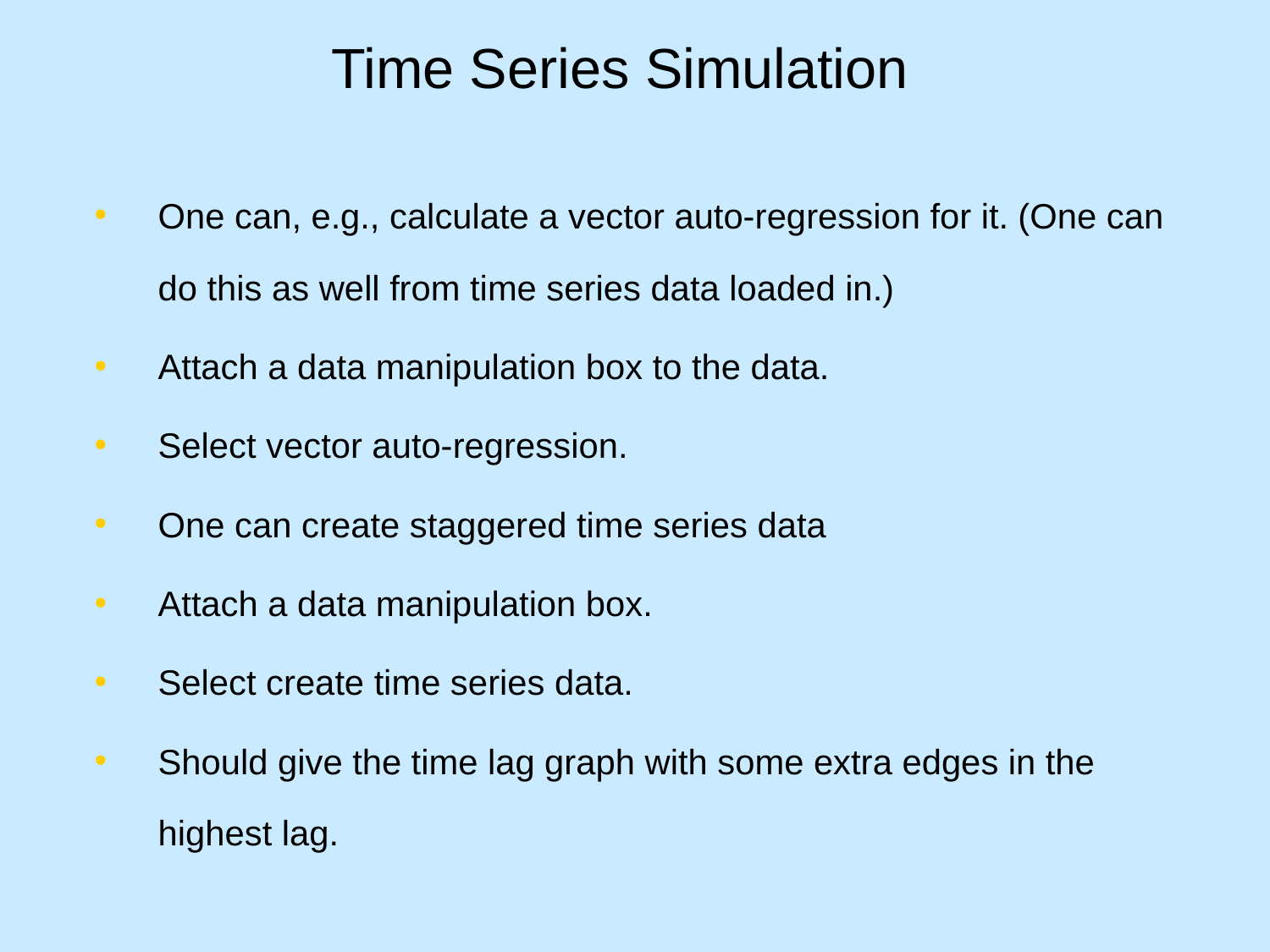

# Time Series Simulation
One can, e.g., calculate a vector auto-regression for it. (One can do this as well from time series data loaded in.)
Attach a data manipulation box to the data.
Select vector auto-regression.
One can create staggered time series data
Attach a data manipulation box.
Select create time series data.
Should give the time lag graph with some extra edges in the highest lag.